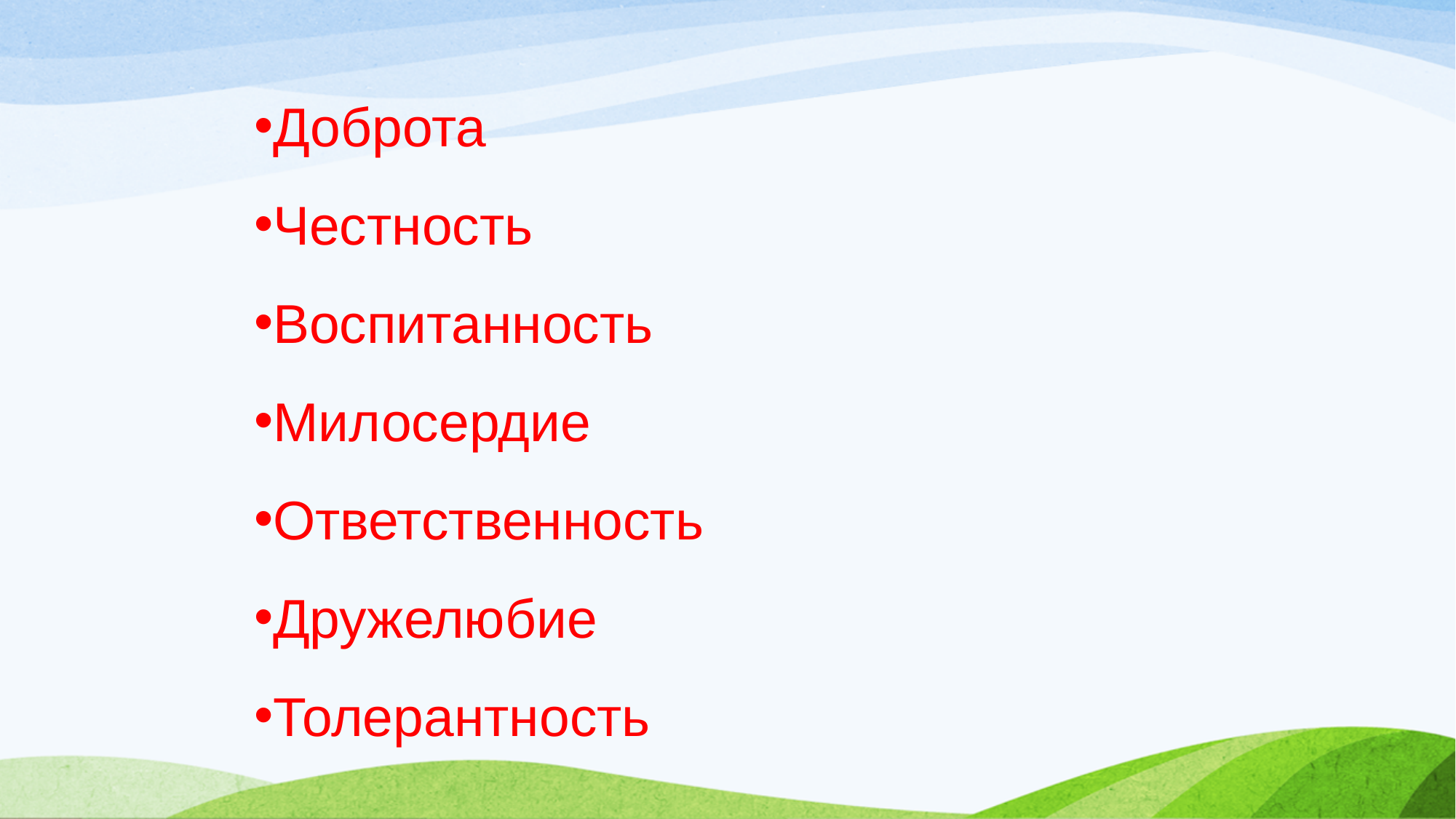

Доброта
Честность
Воспитанность
Милосердие
Ответственность
Дружелюбие
Толерантность